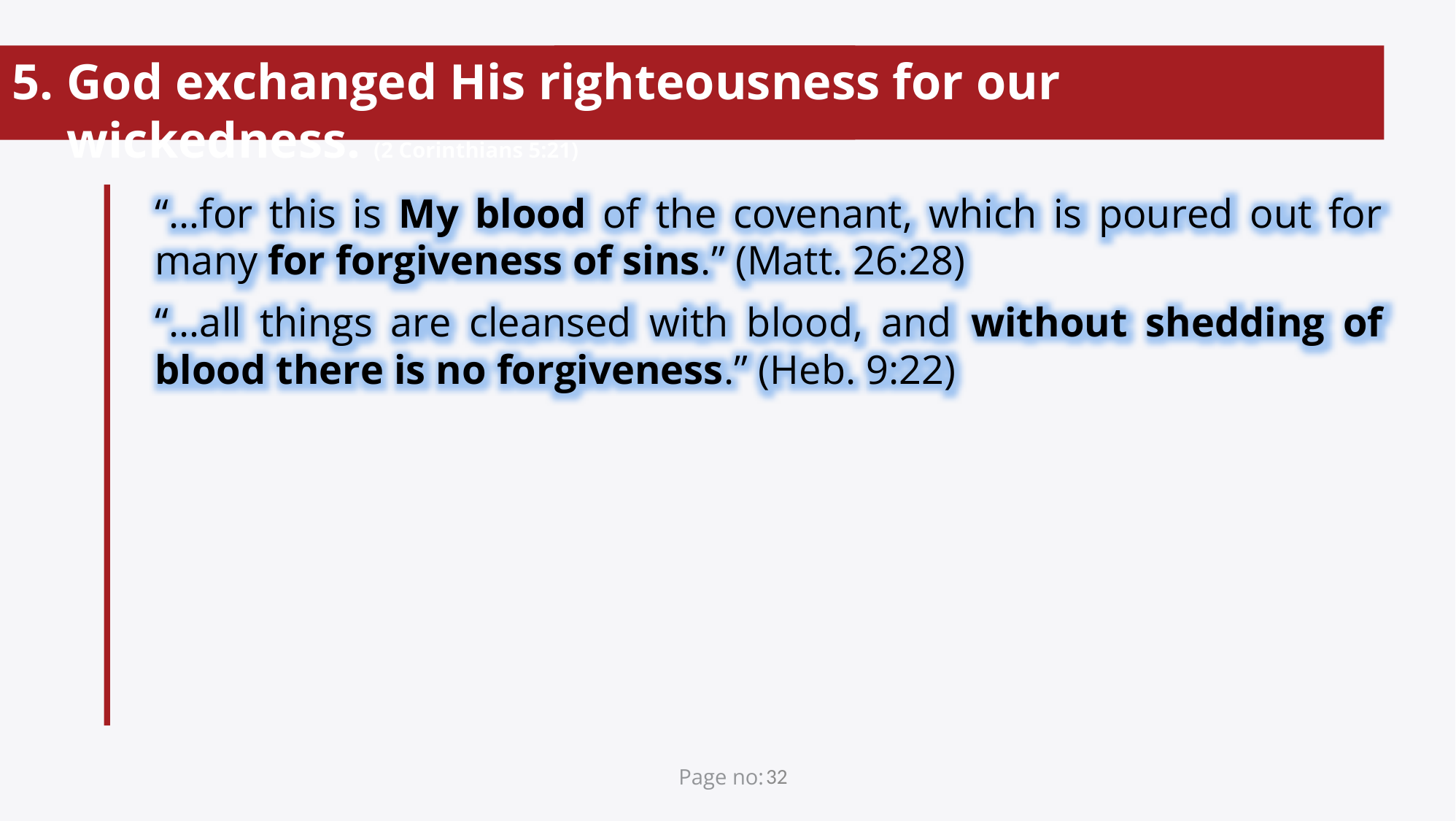

God exchanged His righteousness for our wickedness. (2 Corinthians 5:21)

“…for this is My blood of the covenant, which is poured out for many for forgiveness of sins.” (Matt. 26:28)
“…all things are cleansed with blood, and without shedding of blood there is no forgiveness.” (Heb. 9:22)